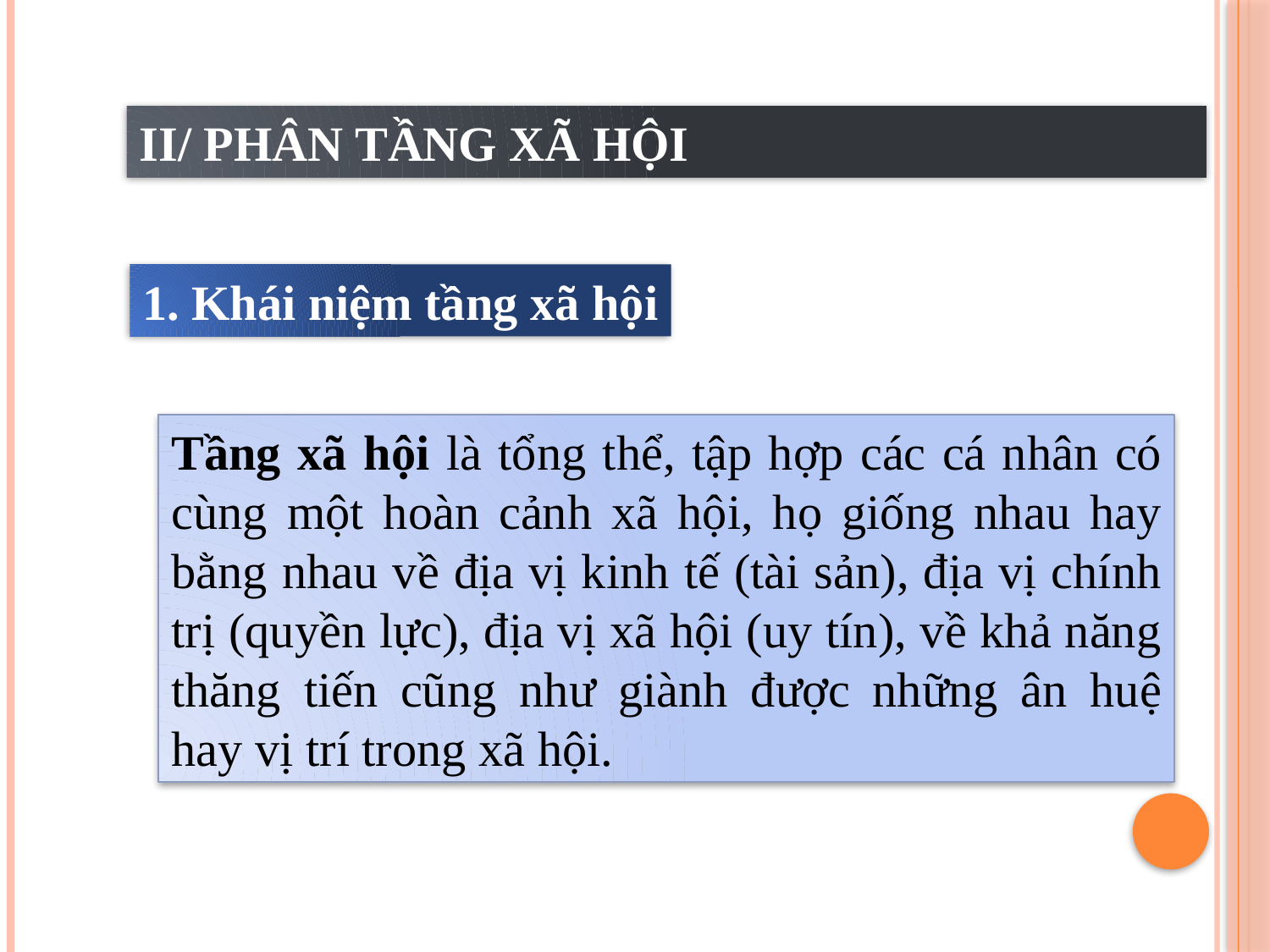

II/ PHÂN TẦNG XÃ HỘI
1. Khái niệm tầng xã hội
Tầng xã hội là tổng thể, tập hợp các cá nhân có cùng một hoàn cảnh xã hội, họ giống nhau hay bằng nhau về địa vị kinh tế (tài sản), địa vị chính trị (quyền lực), địa vị xã hội (uy tín), về khả năng thăng tiến cũng như giành được những ân huệ hay vị trí trong xã hội.